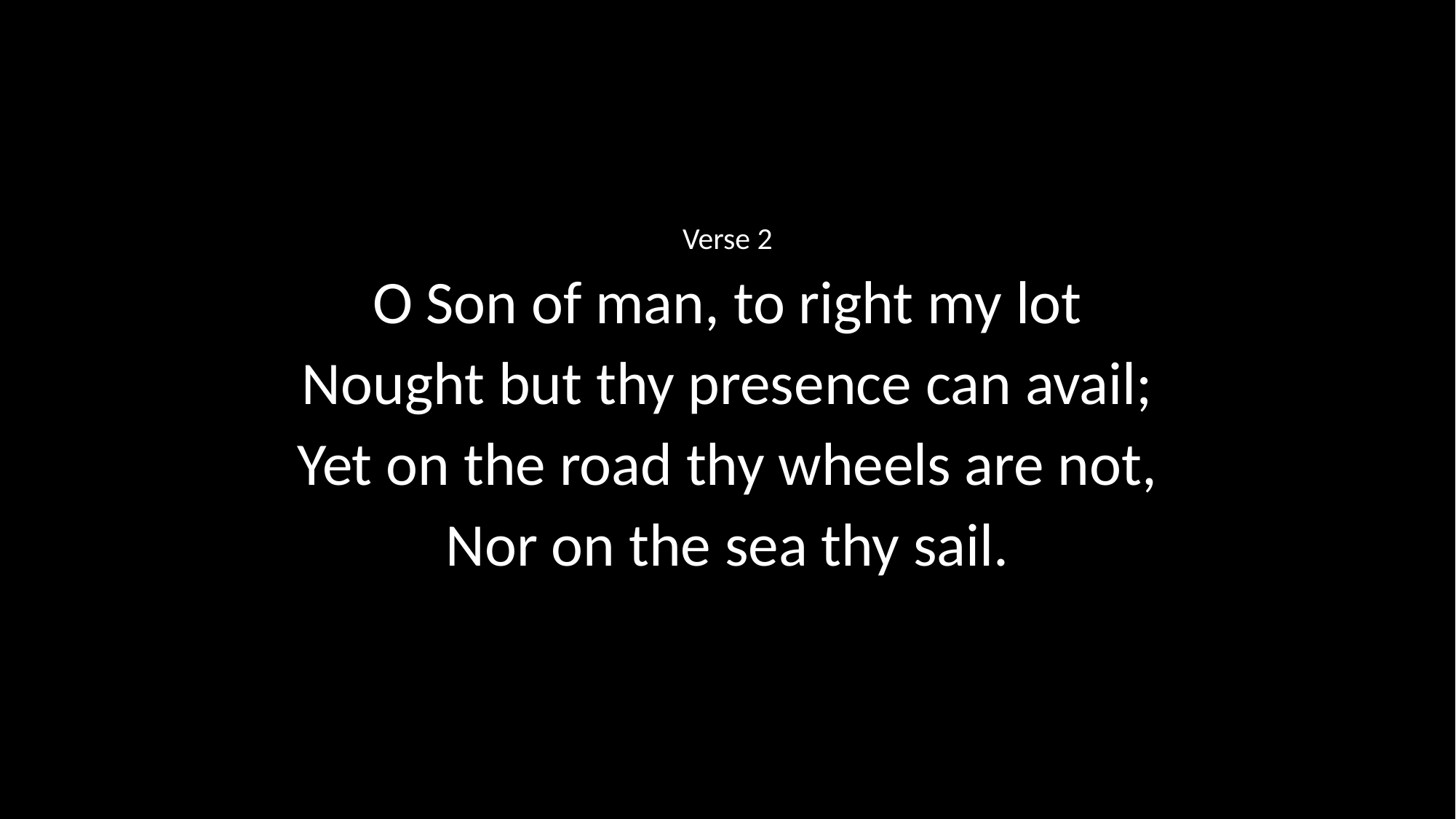

Verse 2
O Son of man, to right my lot
Nought but thy presence can avail;
Yet on the road thy wheels are not,
Nor on the sea thy sail.